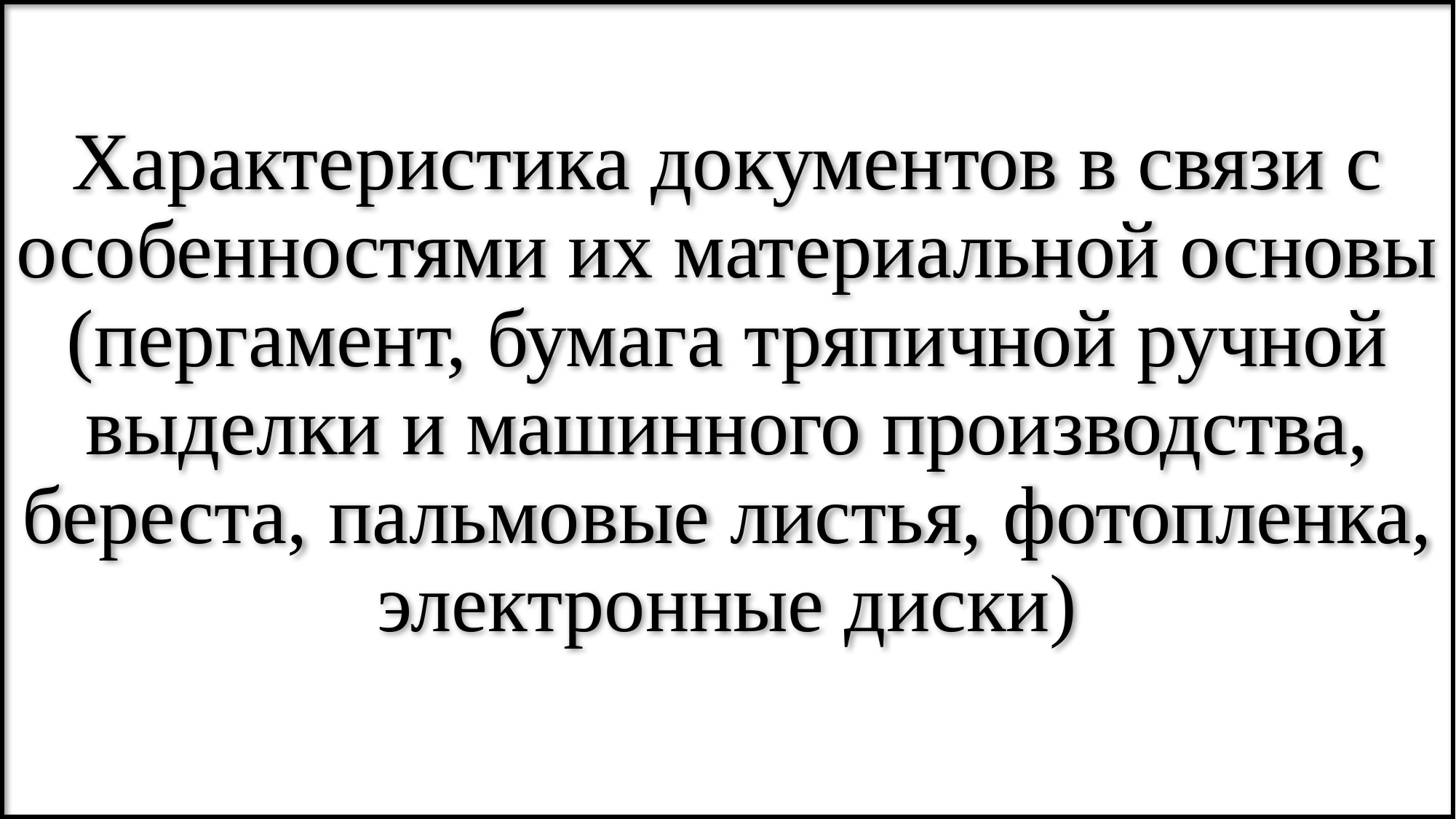

Характеристика документов в связи с особенностями их материальной основы (пергамент, бумага тряпичной ручной выделки и машинного производства, береста, пальмовые листья, фотопленка, электронные диски)